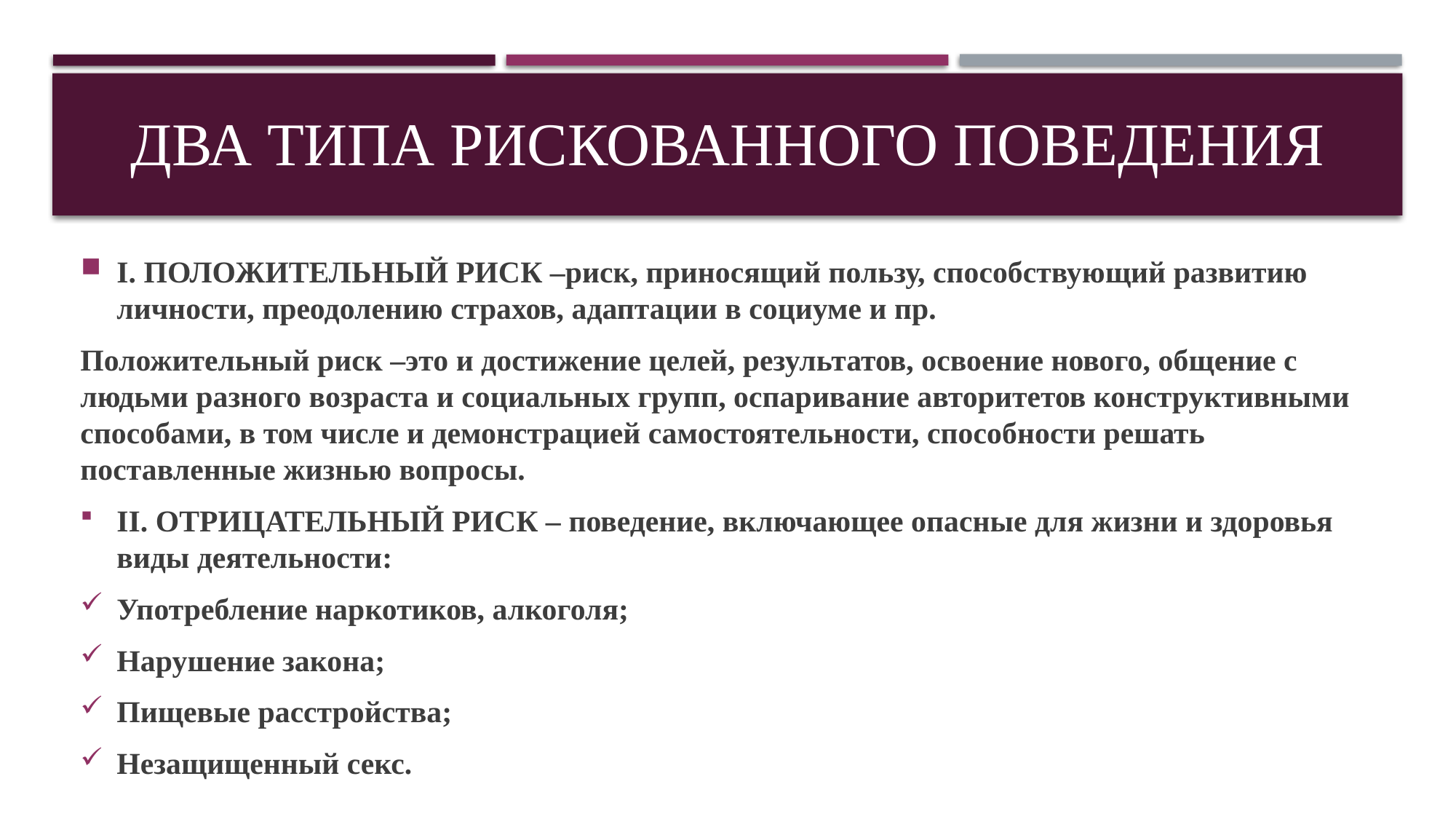

# Два типа рискованного поведения
I. ПОЛОЖИТЕЛЬНЫЙ РИСК –риск, приносящий пользу, способствующий развитию личности, преодолению страхов, адаптации в социуме и пр.
Положительный риск –это и достижение целей, результатов, освоение нового, общение с людьми разного возраста и социальных групп, оспаривание авторитетов конструктивными способами, в том числе и демонстрацией самостоятельности, способности решать поставленные жизнью вопросы.
II. ОТРИЦАТЕЛЬНЫЙ РИСК – поведение, включающее опасные для жизни и здоровья виды деятельности:
Употребление наркотиков, алкоголя;
Нарушение закона;
Пищевые расстройства;
Незащищенный секс.